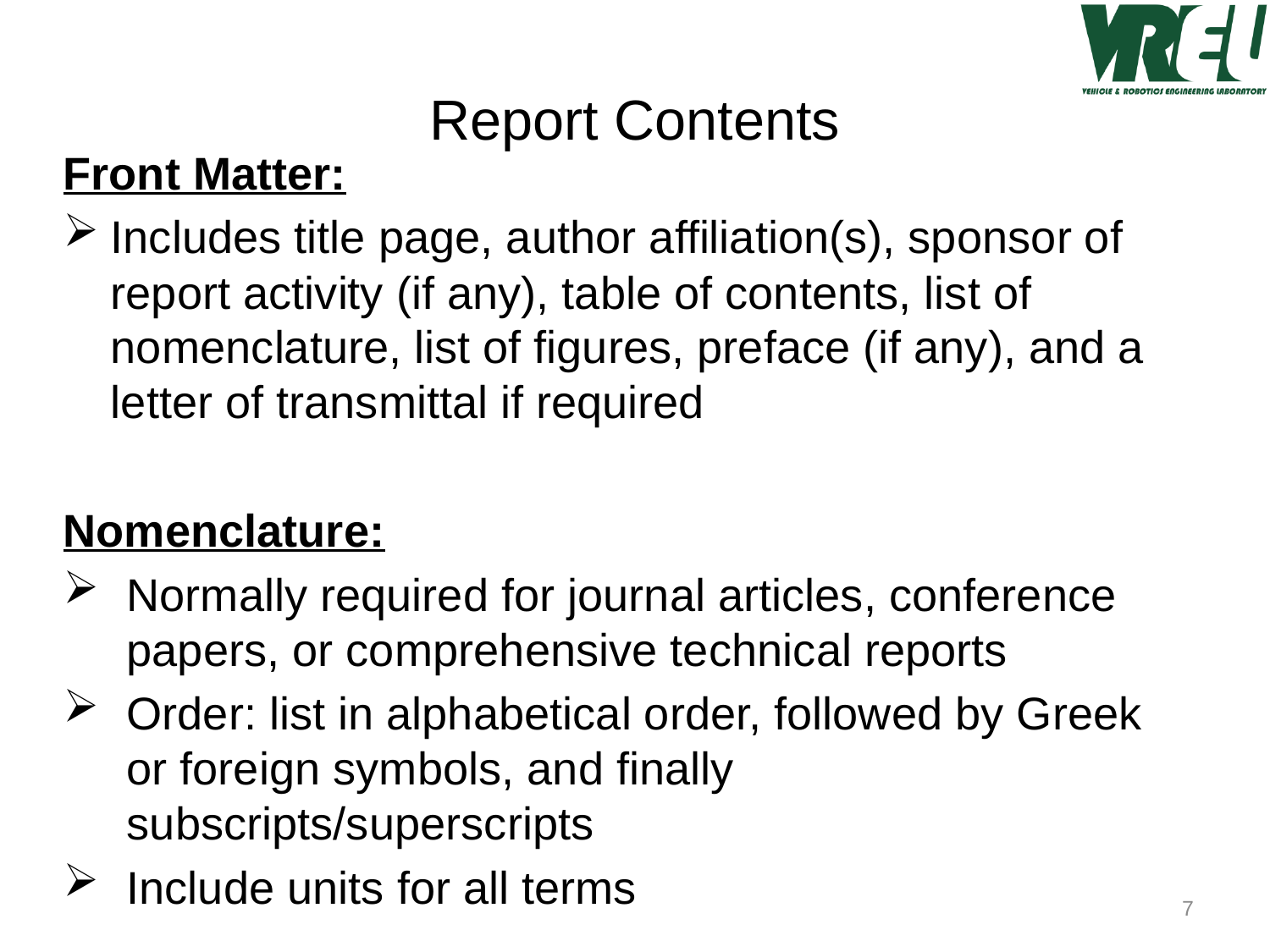

# Report Contents
Front Matter:
Includes title page, author affiliation(s), sponsor of report activity (if any), table of contents, list of nomenclature, list of figures, preface (if any), and a letter of transmittal if required

Nomenclature:
Normally required for journal articles, conference papers, or comprehensive technical reports
Order: list in alphabetical order, followed by Greek or foreign symbols, and finally subscripts/superscripts
Include units for all terms
7